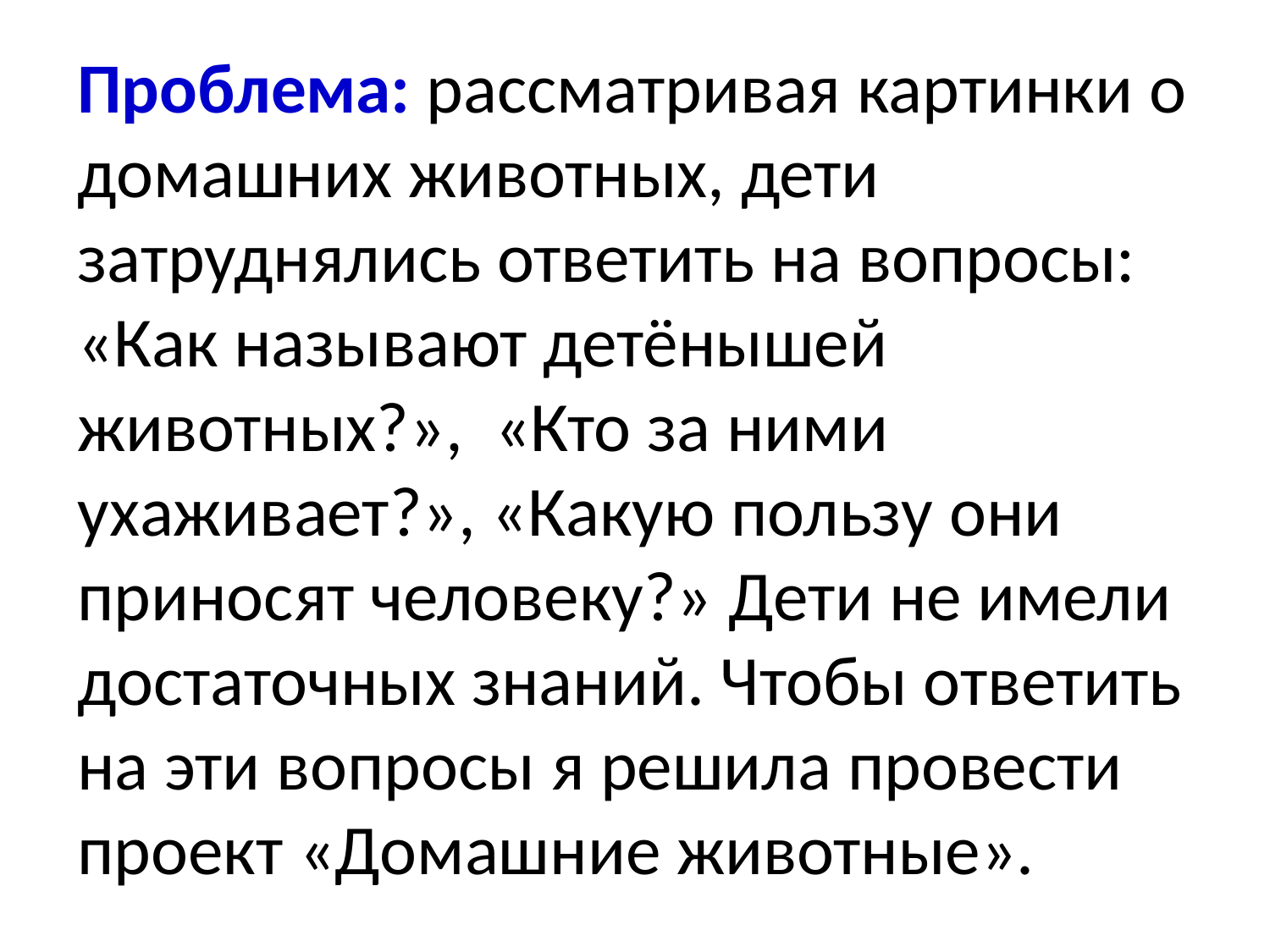

Проблема: рассматривая картинки о домашних животных, дети затруднялись ответить на вопросы: «Как называют детёнышей животных?»,  «Кто за ними ухаживает?», «Какую пользу они приносят человеку?» Дети не имели достаточных знаний. Чтобы ответить на эти вопросы я решила провести проект «Домашние животные».